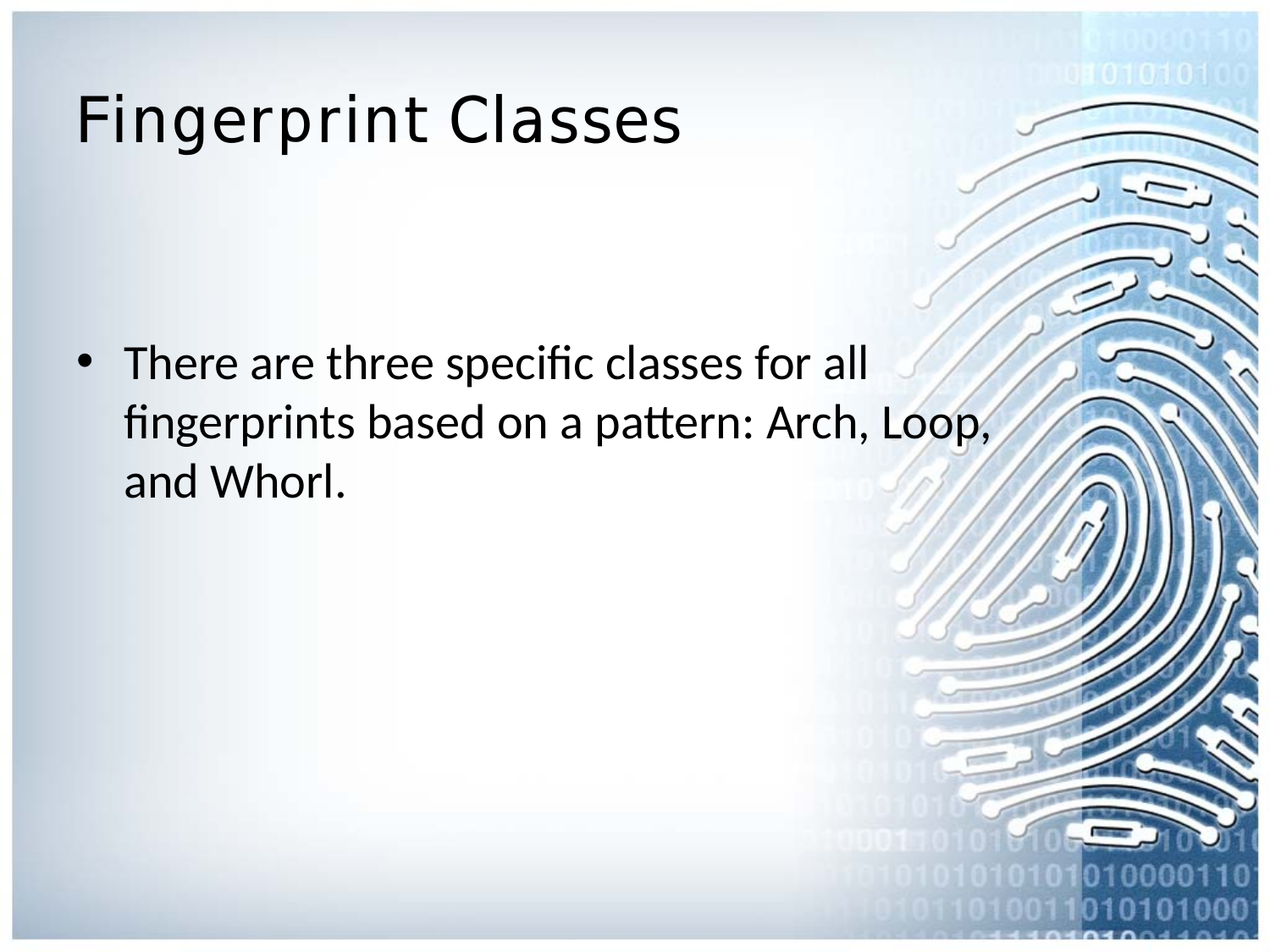

# Fingerprint Classes

There are three specific classes for all fingerprints based on a pattern: Arch, Loop, and Whorl.